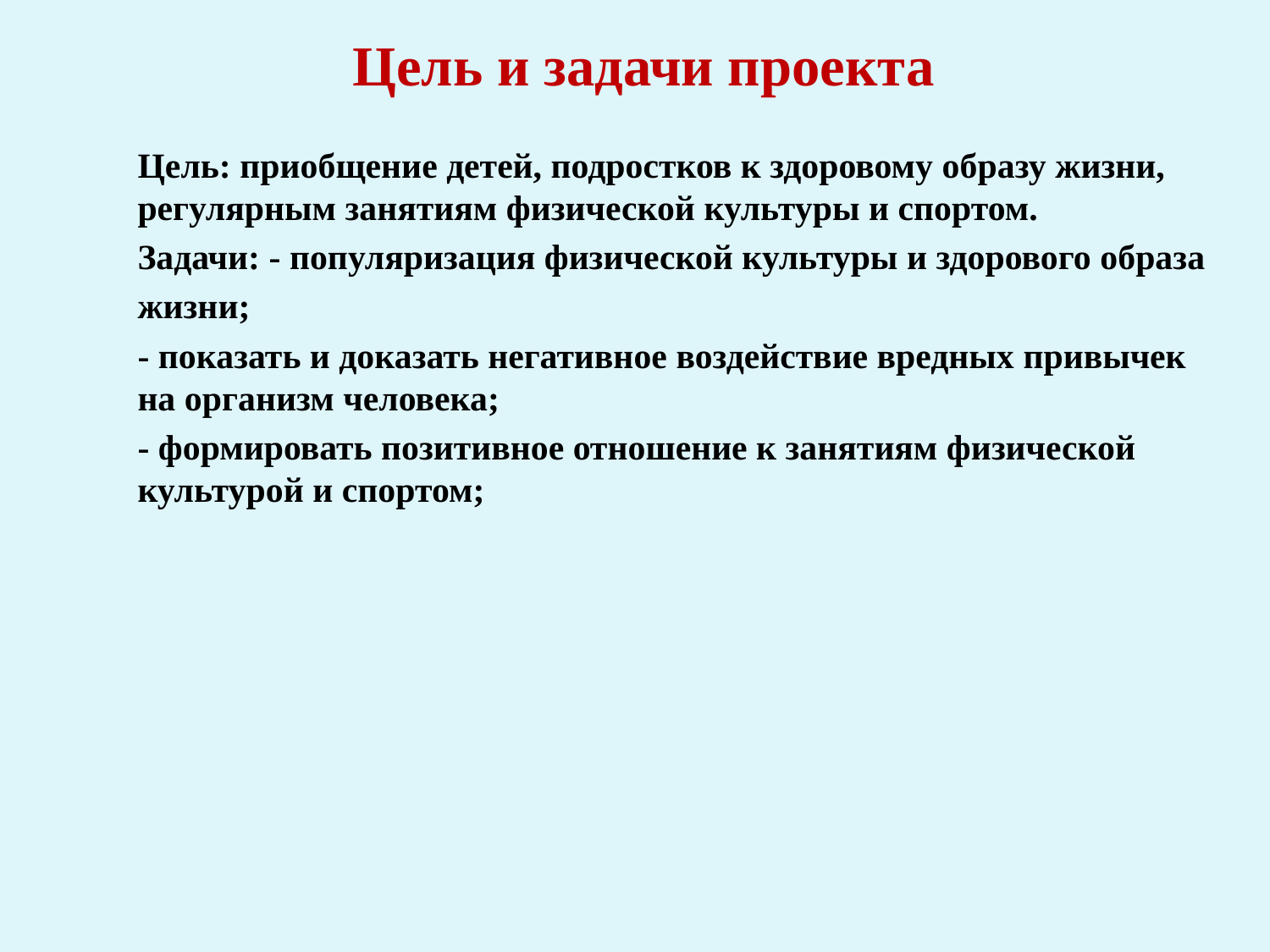

# Цель и задачи проекта
Цель: приобщение детей, подростков к здоровому образу жизни, регулярным занятиям физической культуры и спортом.
Задачи: - популяризация физической культуры и здорового образа
жизни;
- показать и доказать негативное воздействие вредных привычек на организм человека;
- формировать позитивное отношение к занятиям физической культурой и спортом;